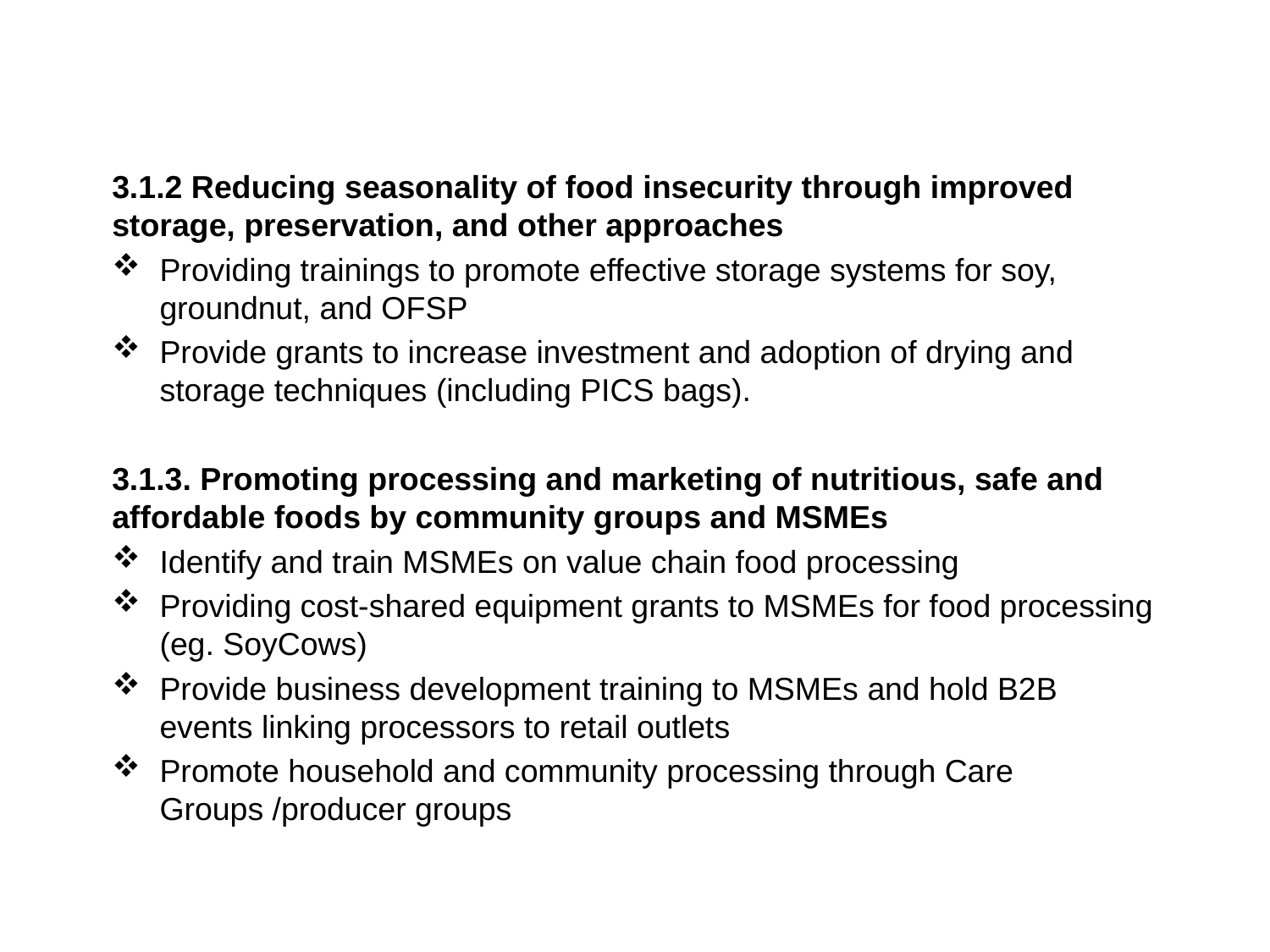

3.1.2 Reducing seasonality of food insecurity through improved storage, preservation, and other approaches
Providing trainings to promote effective storage systems for soy, groundnut, and OFSP
Provide grants to increase investment and adoption of drying and storage techniques (including PICS bags).

3.1.3. Promoting processing and marketing of nutritious, safe and affordable foods by community groups and MSMEs
Identify and train MSMEs on value chain food processing
Providing cost-shared equipment grants to MSMEs for food processing (eg. SoyCows)
Provide business development training to MSMEs and hold B2B events linking processors to retail outlets
Promote household and community processing through Care Groups /producer groups